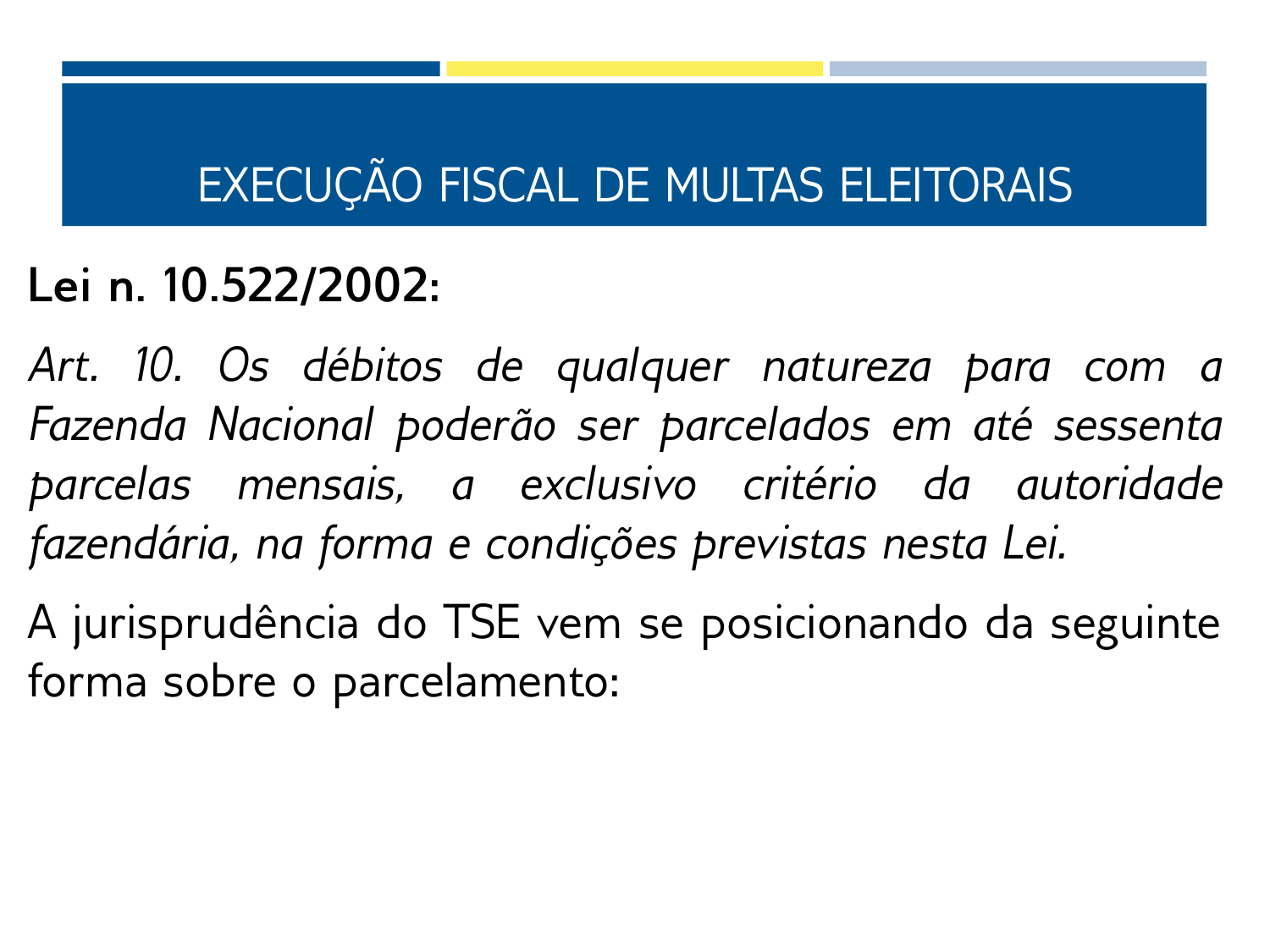

# EXECUÇÃO FISCAL DE MULTAS ELEITORAIS
Lei n. 10.522/2002:
Art. 10. Os débitos de qualquer natureza para com a Fazenda Nacional poderão ser parcelados em até sessenta parcelas mensais, a exclusivo critério da autoridade fazendária, na forma e condições previstas nesta Lei.
A jurisprudência do TSE vem se posicionando da seguinte forma sobre o parcelamento: